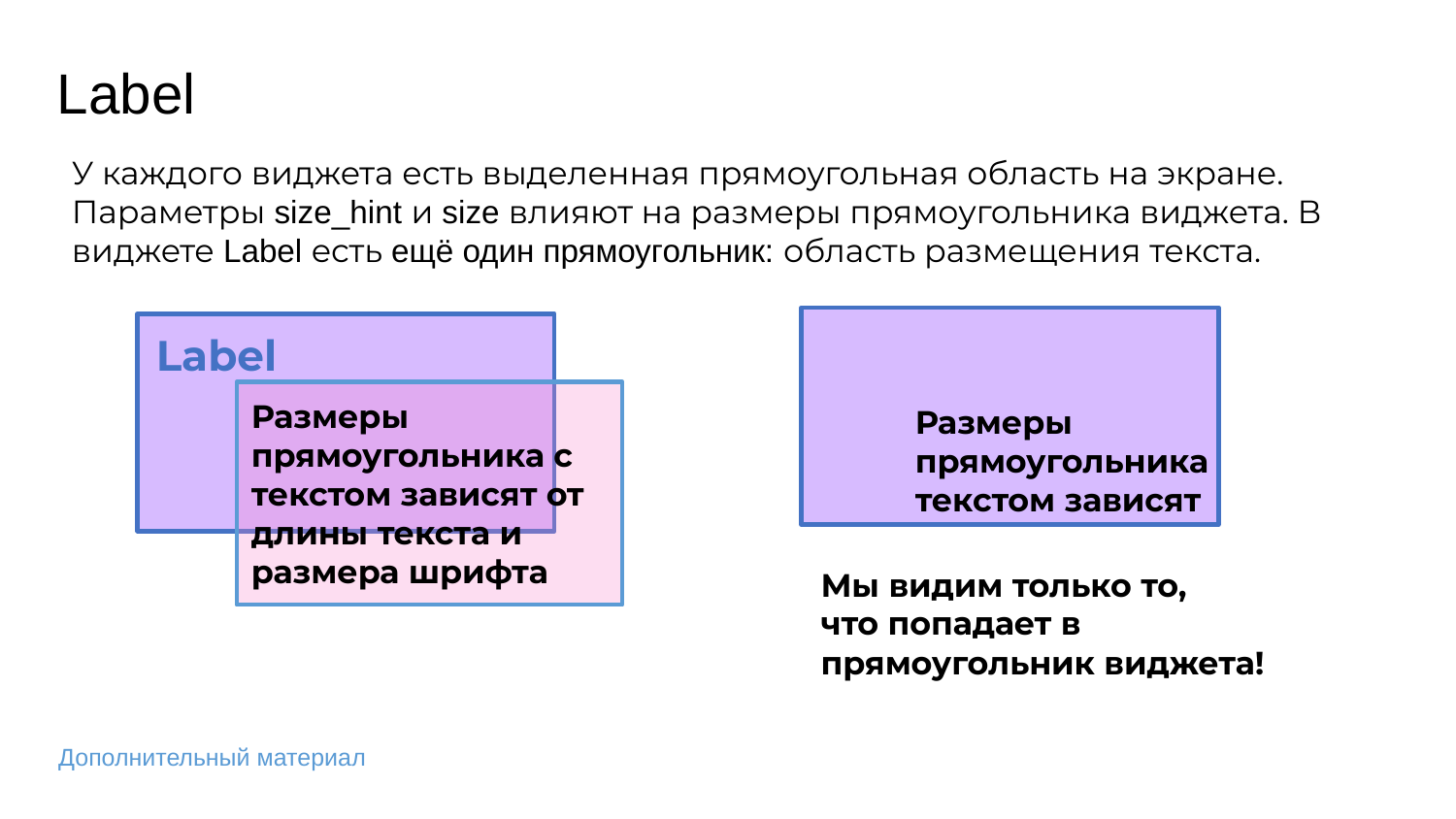

Label
У каждого виджета есть выделенная прямоугольная область на экране. Параметры size_hint и size влияют на размеры прямоугольника виджета. В виджете Label есть ещё один прямоугольник: область размещения текста.

Label
Размеры прямоугольника с текстом зависят от длины текста и размера шрифта
Размеры прямоугольника  с текстом зависят   от длины текста и размера шрифта

Мы видим только то,
что попадает в прямоугольник виджета!
Дополнительный материал